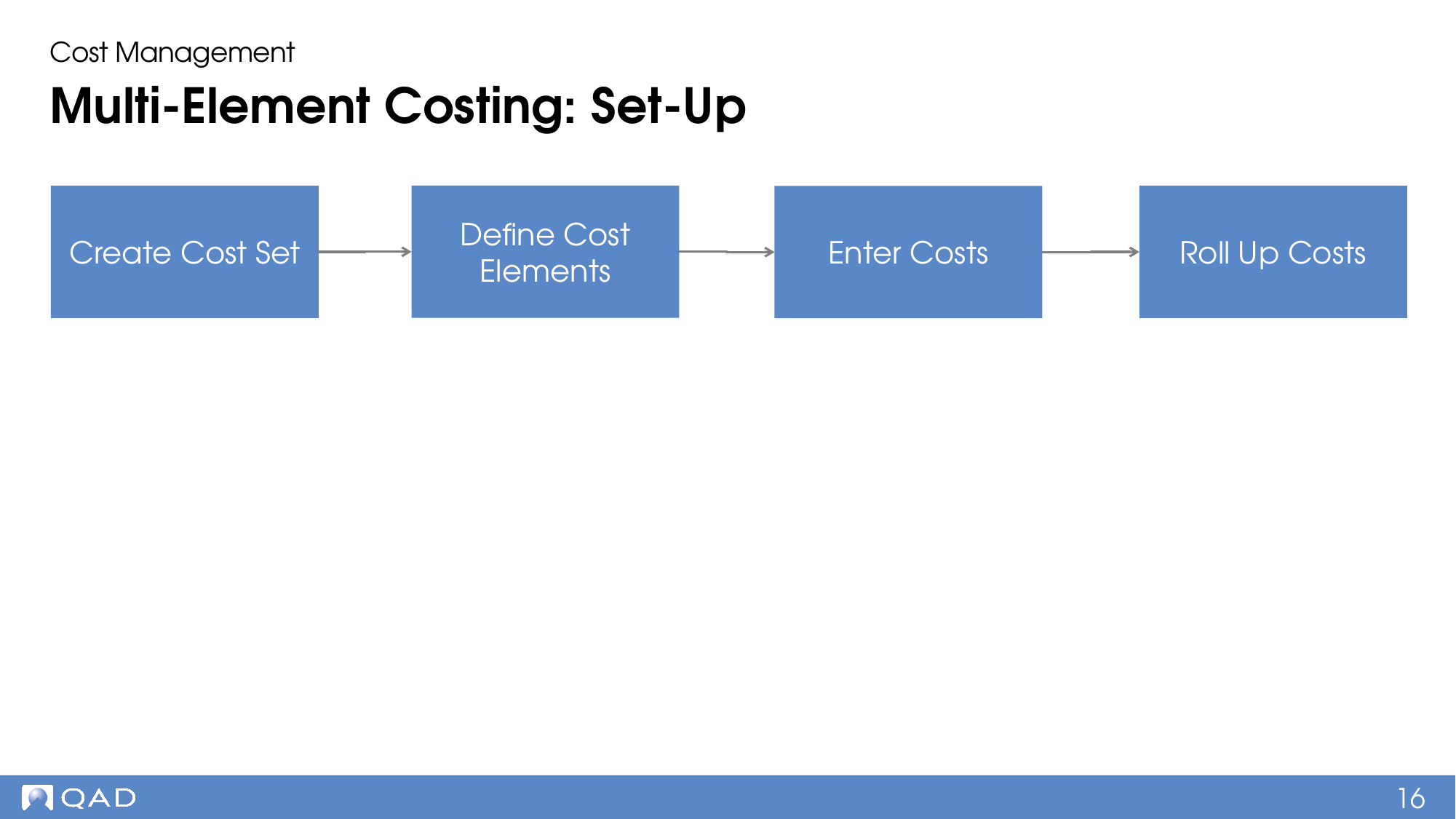

Cost Management
# Multi-Element Costing: Set-Up
Define Cost Elements
Create Cost Set
Roll Up Costs
Enter Costs
16